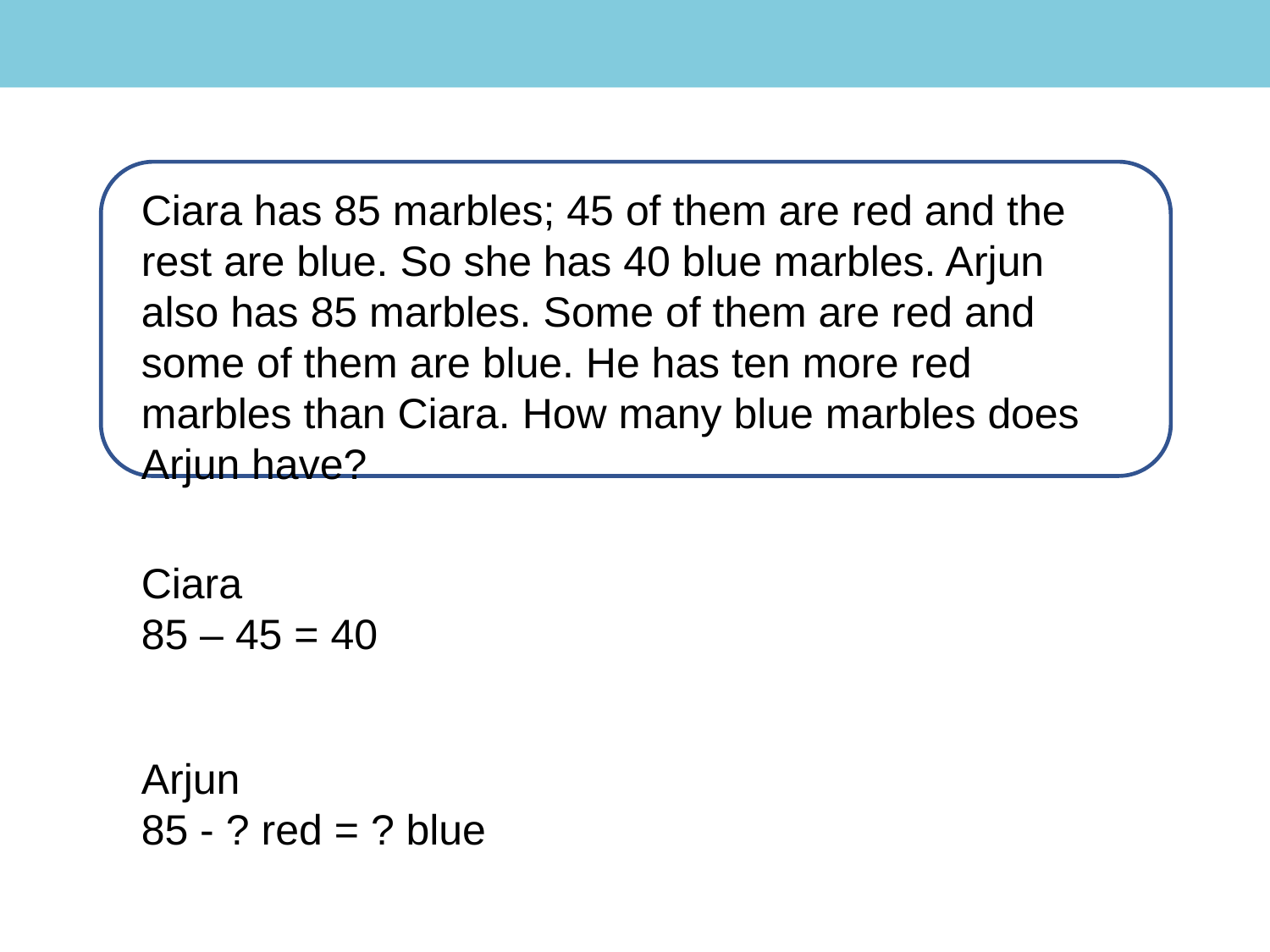

Ciara has 85 marbles; 45 of them are red and the rest are blue. So she has 40 blue marbles. Arjun also has 85 marbles. Some of them are red and some of them are blue. He has ten more red marbles than Ciara. How many blue marbles does Arjun have?
Ciara
85 – 45 = 40
Arjun
85 - ? red = ? blue